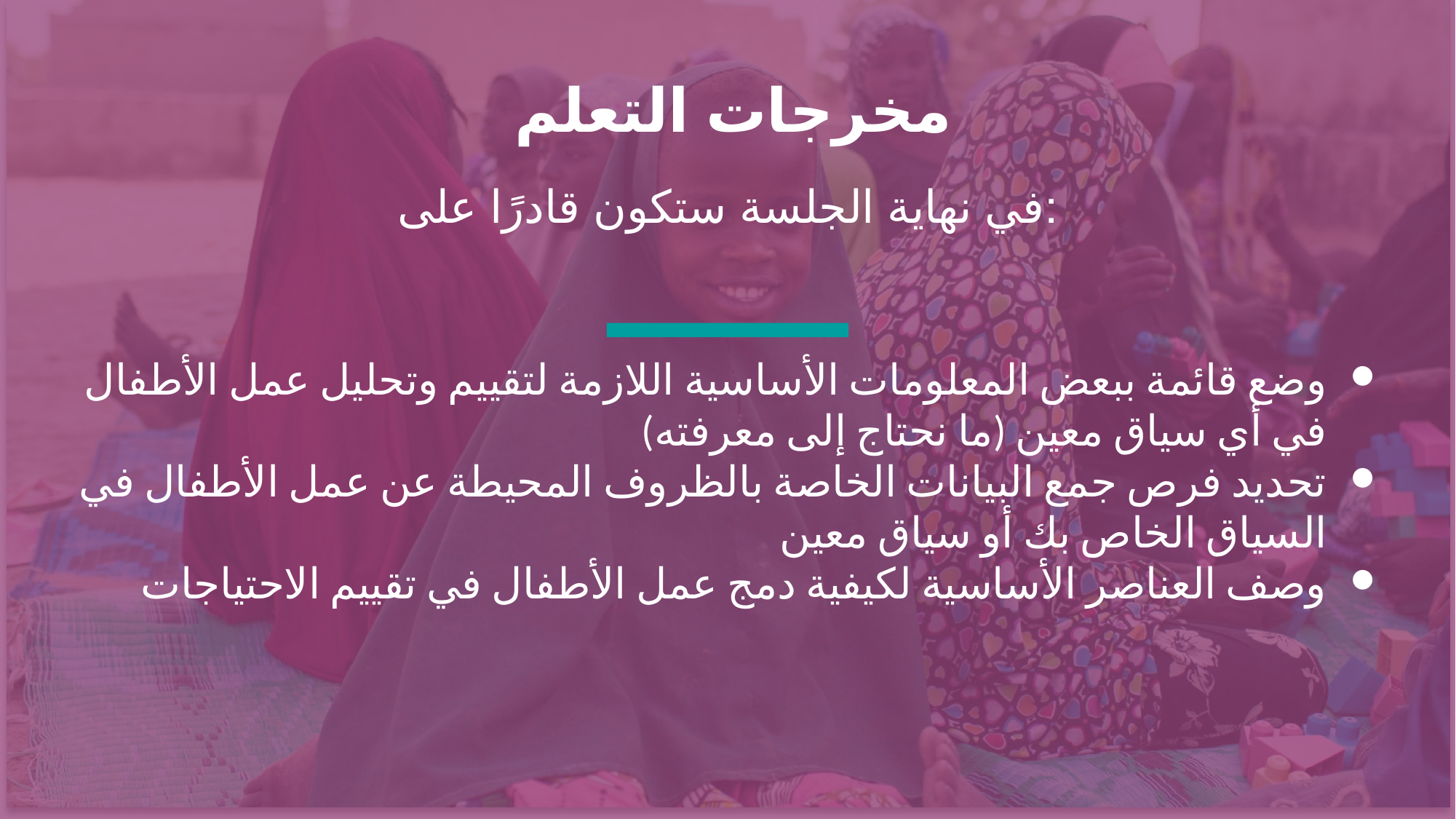

مخرجات التعلم

في نهاية الجلسة ستكون قادرًا على:

وضع قائمة ببعض المعلومات الأساسية اللازمة لتقييم وتحليل عمل الأطفال في أي سياق معين (ما نحتاج إلى معرفته)
تحديد فرص جمع البيانات الخاصة بالظروف المحيطة عن عمل الأطفال في السياق الخاص بك أو سياق معين
وصف العناصر الأساسية لكيفية دمج عمل الأطفال في تقييم الاحتياجات